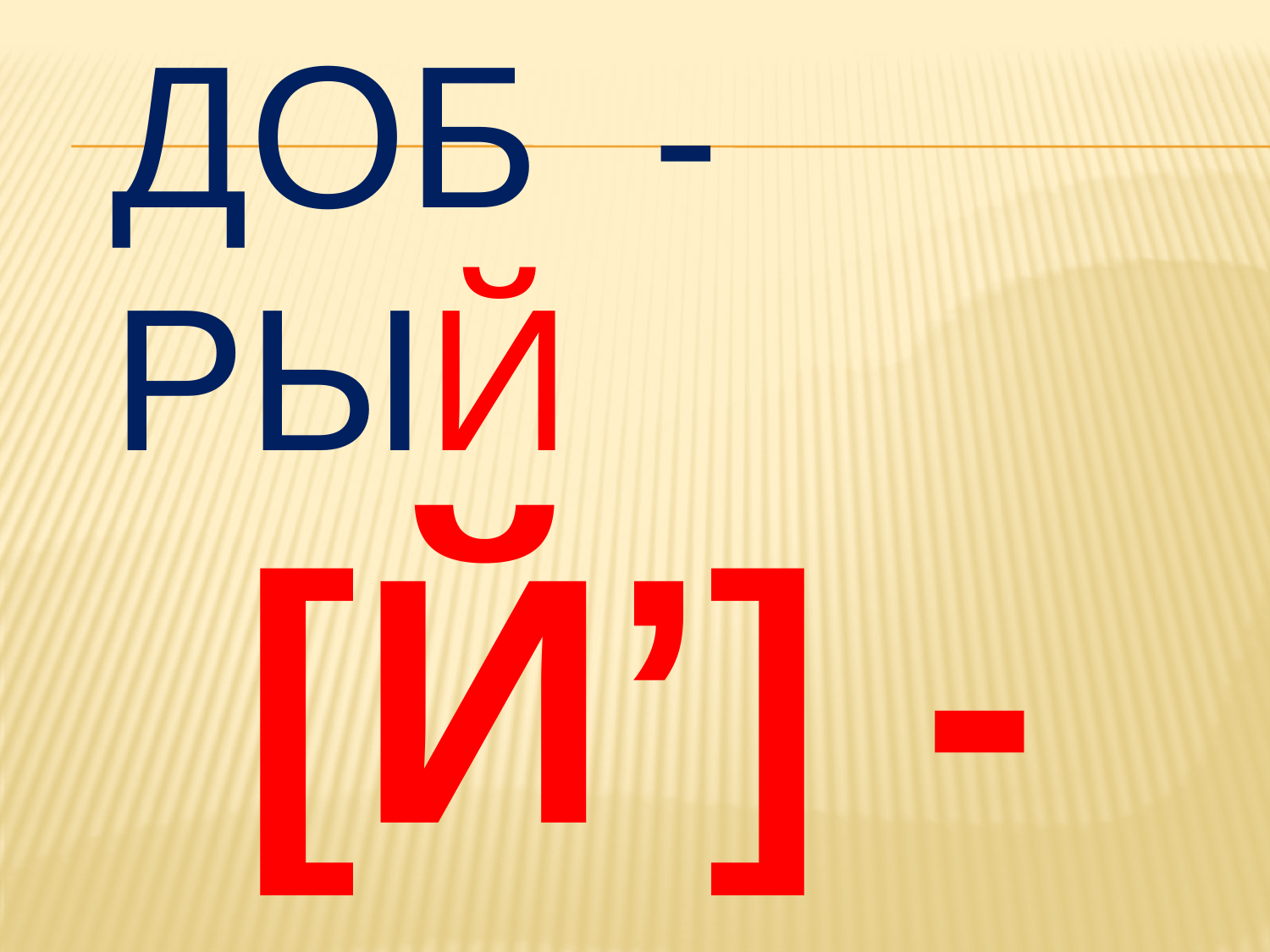

# Доб  -  рый
[Й’] - …